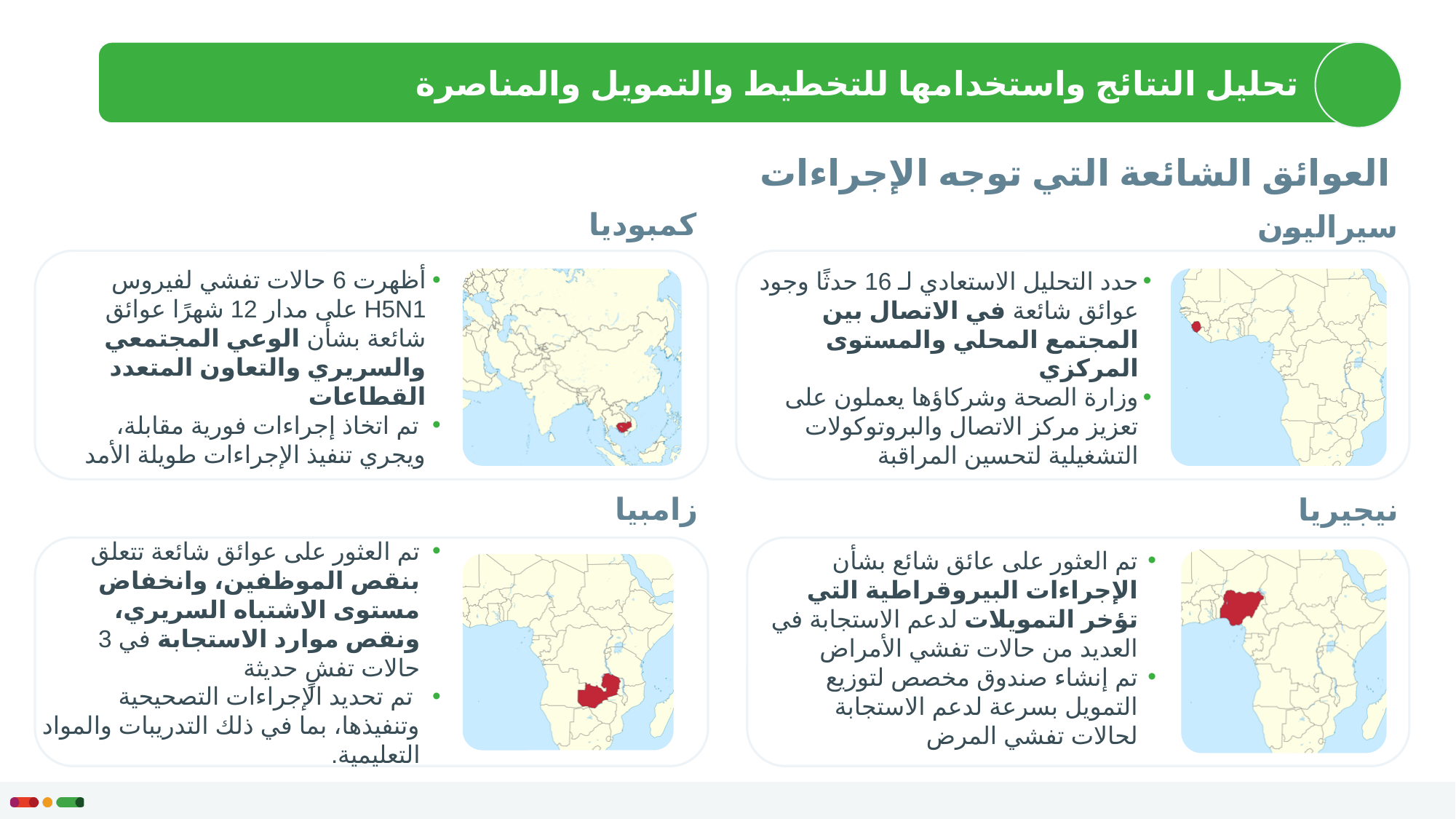

تحليل النتائج واستخدامها للتخطيط والتمويل والمناصرة
# العوائق الشائعة التي توجه الإجراءات
كمبوديا

سيراليون

حدد التحليل الاستعادي لـ 16 حدثًا وجود عوائق شائعة في الاتصال بين المجتمع المحلي والمستوى المركزي
وزارة الصحة وشركاؤها يعملون على تعزيز مركز الاتصال والبروتوكولات التشغيلية لتحسين المراقبة

أظهرت 6 حالات تفشي لفيروس H5N1 على مدار 12 شهرًا عوائق شائعة بشأن الوعي المجتمعي والسريري والتعاون المتعدد القطاعات
 تم اتخاذ إجراءات فورية مقابلة، ويجري تنفيذ الإجراءات طويلة الأمد
زامبيا

نيجيريا
تم العثور على عائق شائع بشأن الإجراءات البيروقراطية التي تؤخر التمويلات لدعم الاستجابة في العديد من حالات تفشي الأمراض
تم إنشاء صندوق مخصص لتوزيع التمويل بسرعة لدعم الاستجابة لحالات تفشي المرض

تم العثور على عوائق شائعة تتعلق بنقص الموظفين، وانخفاض مستوى الاشتباه السريري، ونقص موارد الاستجابة في 3 حالات تفشٍ حديثة
 تم تحديد الإجراءات التصحيحية وتنفيذها، بما في ذلك التدريبات والمواد التعليمية.